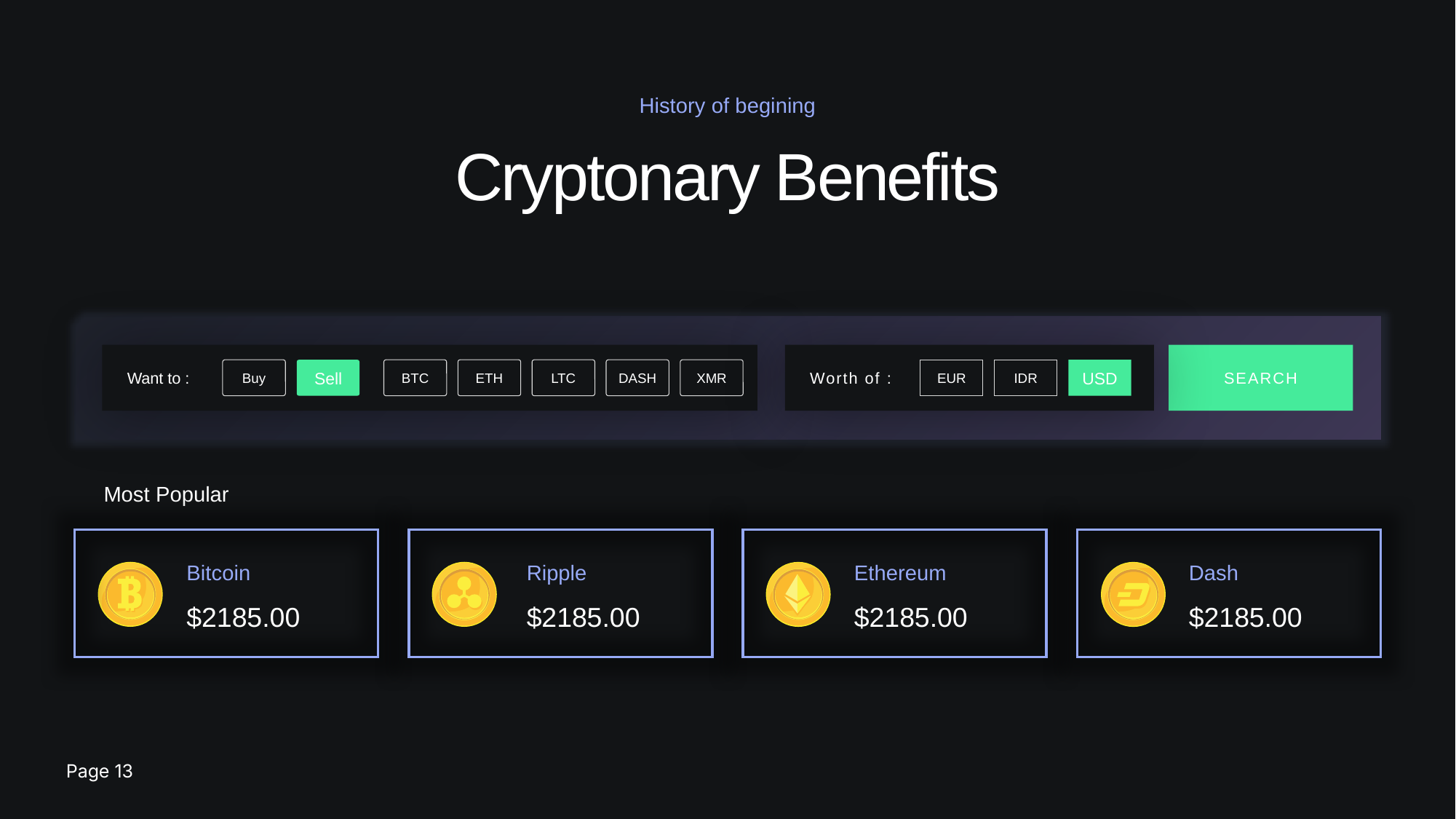

History of begining
Cryptonary Benefits

Buy
Sell
BTC
ETH
LTC
DASH
XMR
EUR
IDR
USD
Want to :
SEARCH
Worth of :
Most Popular

Bitcoin
Ripple
Ethereum
Dash

$2185.00
$2185.00
$2185.00
$2185.00